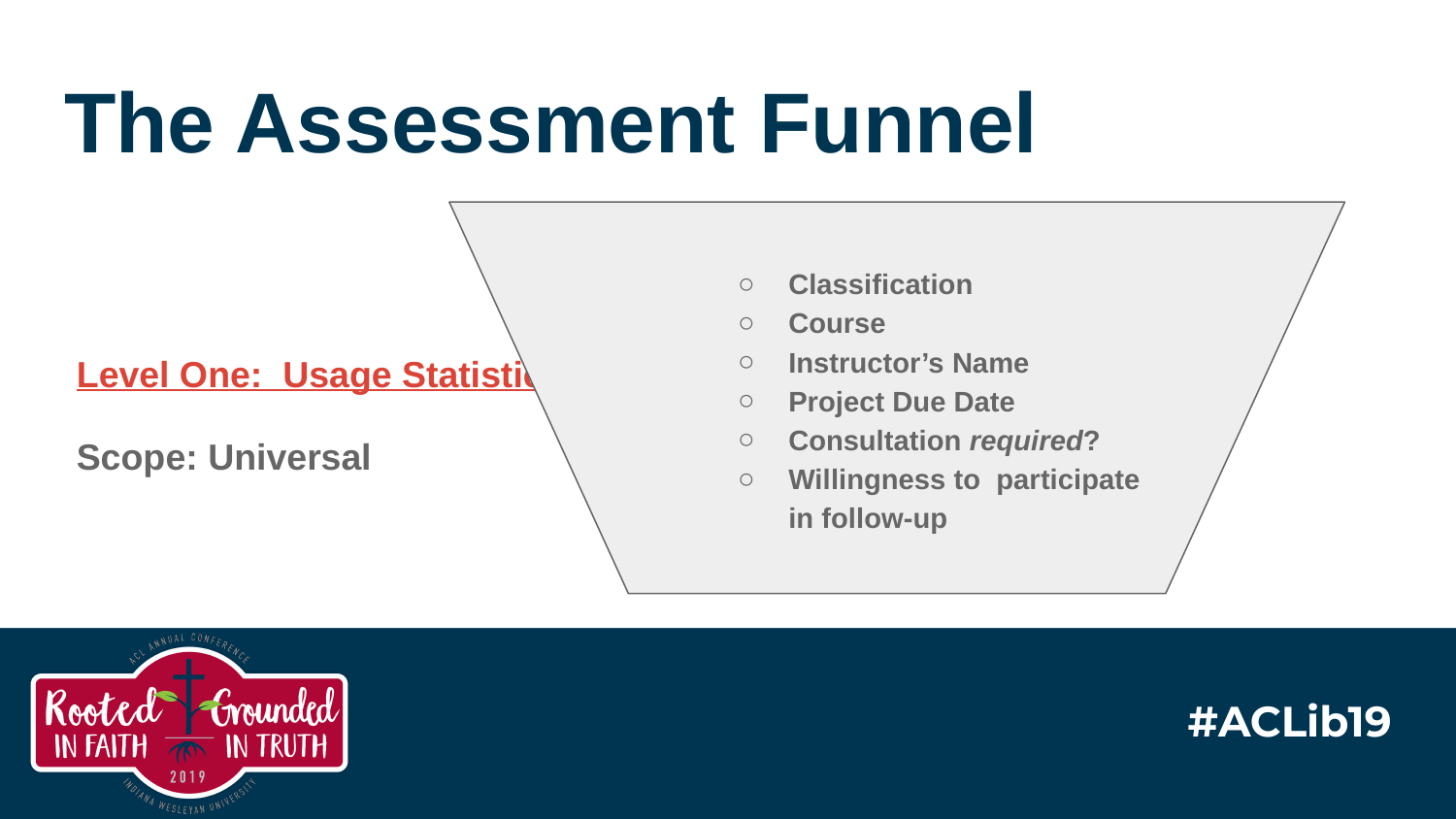

# The Assessment Funnel

Level One:  Usage Statistics
Scope: Universal

Classification
Course
Instructor’s Name
Project Due Date
Consultation required?
Willingness to  participate in follow-up
#ACLib19